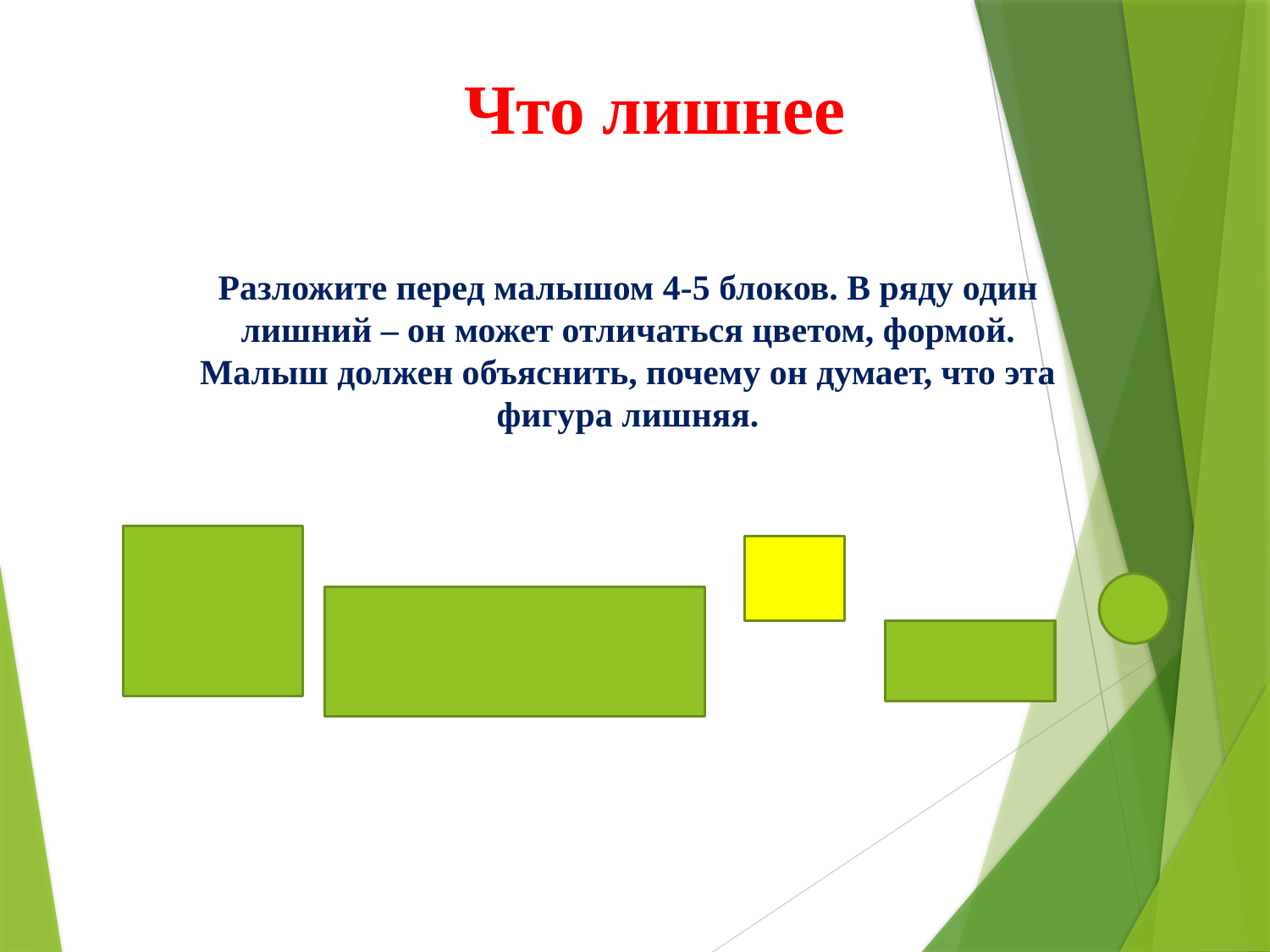

Что лишнее

Разложите перед малышом 4-5 блоков. В ряду один лишний – он может отличаться цветом, формой. Малыш должен объяснить, почему он думает, что эта фигура лишняя.